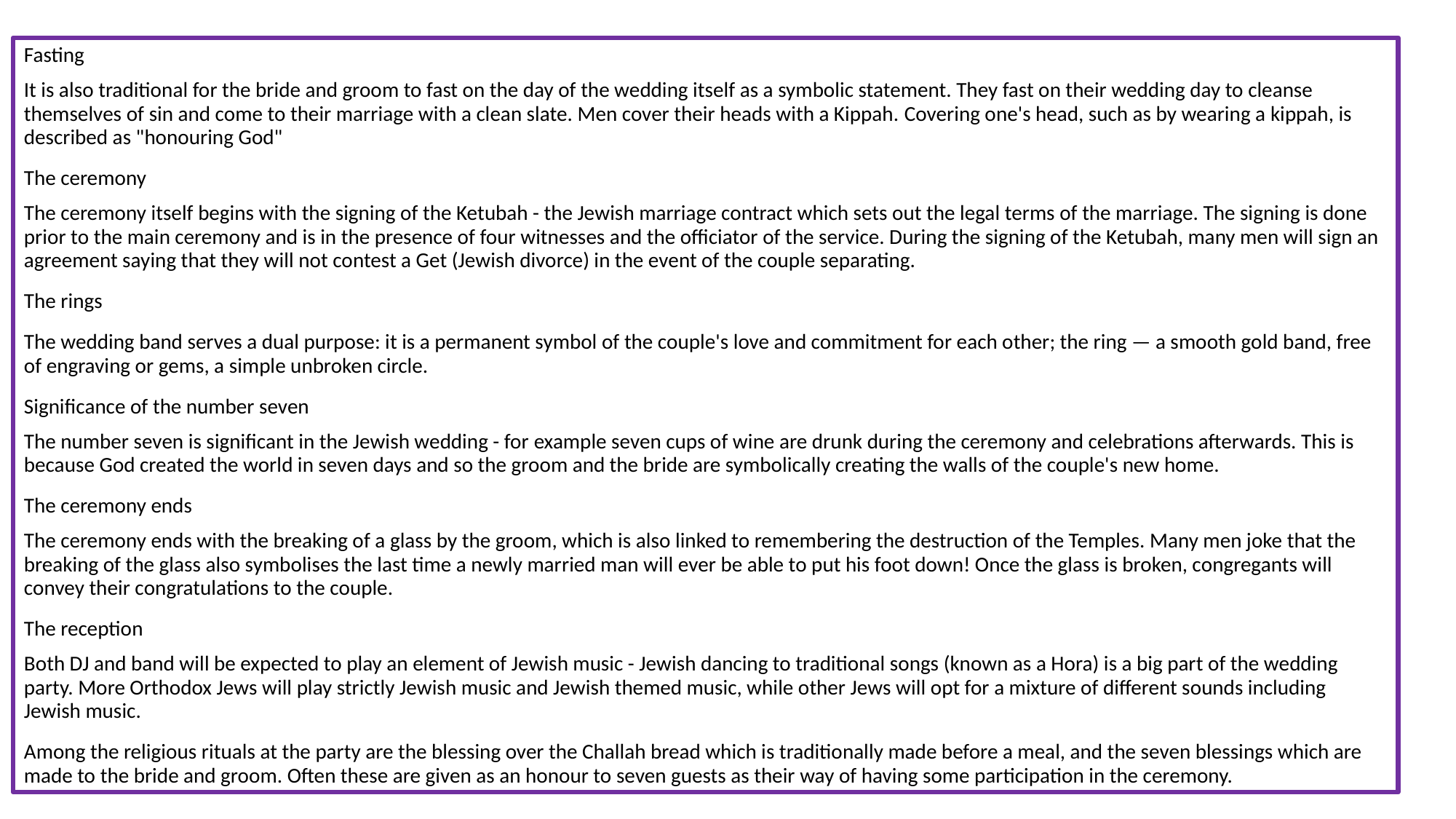

Fasting
It is also traditional for the bride and groom to fast on the day of the wedding itself as a symbolic statement. They fast on their wedding day to cleanse themselves of sin and come to their marriage with a clean slate. Men cover their heads with a Kippah. Covering one's head, such as by wearing a kippah, is described as "honouring God"
The ceremony
The ceremony itself begins with the signing of the Ketubah - the Jewish marriage contract which sets out the legal terms of the marriage. The signing is done prior to the main ceremony and is in the presence of four witnesses and the officiator of the service. During the signing of the Ketubah, many men will sign an agreement saying that they will not contest a Get (Jewish divorce) in the event of the couple separating.
The rings
The wedding band serves a dual purpose: it is a permanent symbol of the couple's love and commitment for each other; the ring — a smooth gold band, free of engraving or gems, a simple unbroken circle.
Significance of the number seven
The number seven is significant in the Jewish wedding - for example seven cups of wine are drunk during the ceremony and celebrations afterwards. This is because God created the world in seven days and so the groom and the bride are symbolically creating the walls of the couple's new home.
The ceremony ends
The ceremony ends with the breaking of a glass by the groom, which is also linked to remembering the destruction of the Temples. Many men joke that the breaking of the glass also symbolises the last time a newly married man will ever be able to put his foot down! Once the glass is broken, congregants will convey their congratulations to the couple.
The reception
Both DJ and band will be expected to play an element of Jewish music - Jewish dancing to traditional songs (known as a Hora) is a big part of the wedding party. More Orthodox Jews will play strictly Jewish music and Jewish themed music, while other Jews will opt for a mixture of different sounds including Jewish music.
Among the religious rituals at the party are the blessing over the Challah bread which is traditionally made before a meal, and the seven blessings which are made to the bride and groom. Often these are given as an honour to seven guests as their way of having some participation in the ceremony.